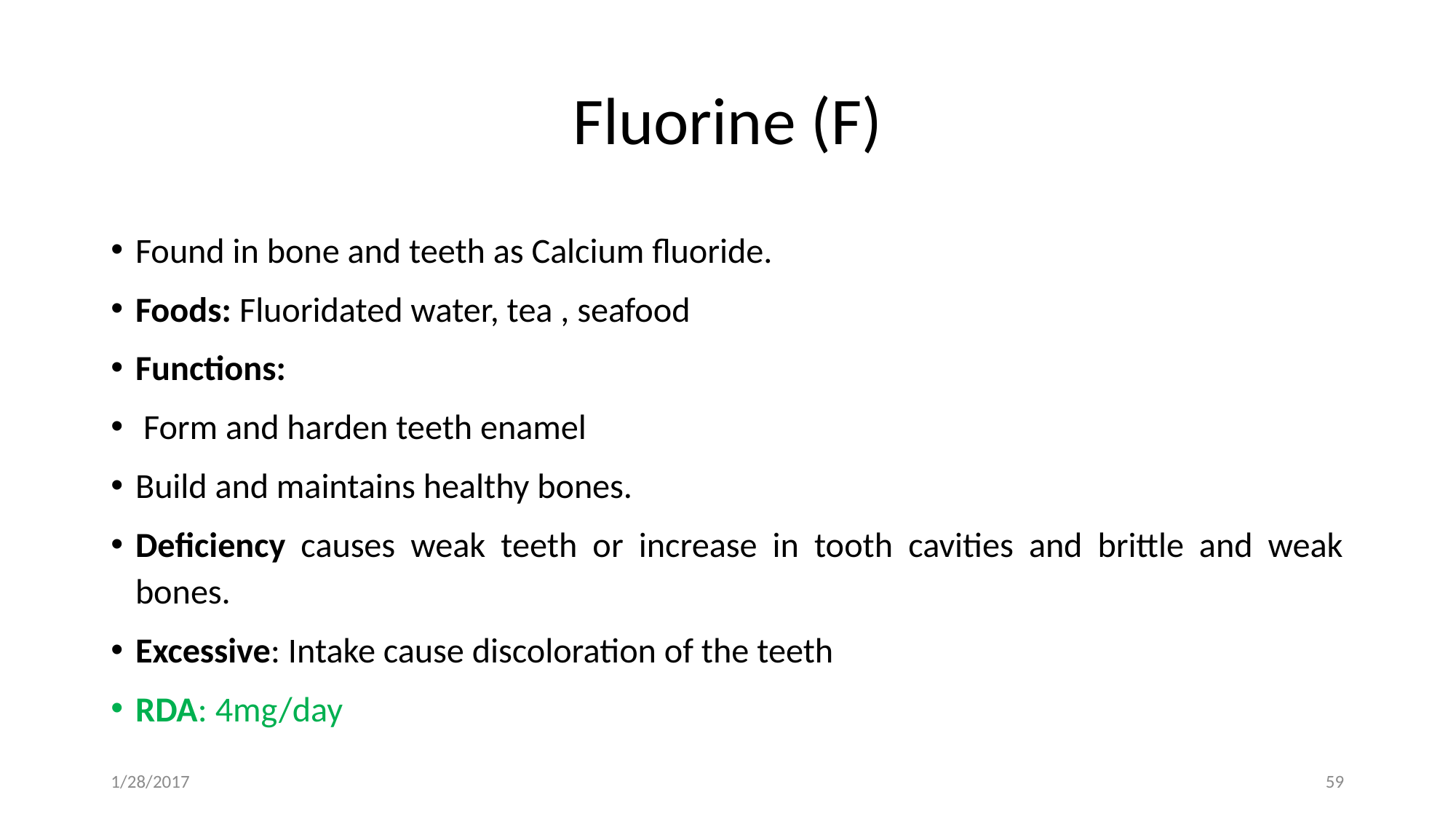

# Fluorine (F)
Found in bone and teeth as Calcium fluoride.
Foods: Fluoridated water, tea , seafood
Functions:
 Form and harden teeth enamel
Build and maintains healthy bones.
Deficiency causes weak teeth or increase in tooth cavities and brittle and weak bones.
Excessive: Intake cause discoloration of the teeth
RDA: 4mg/day

1/28/2017
59